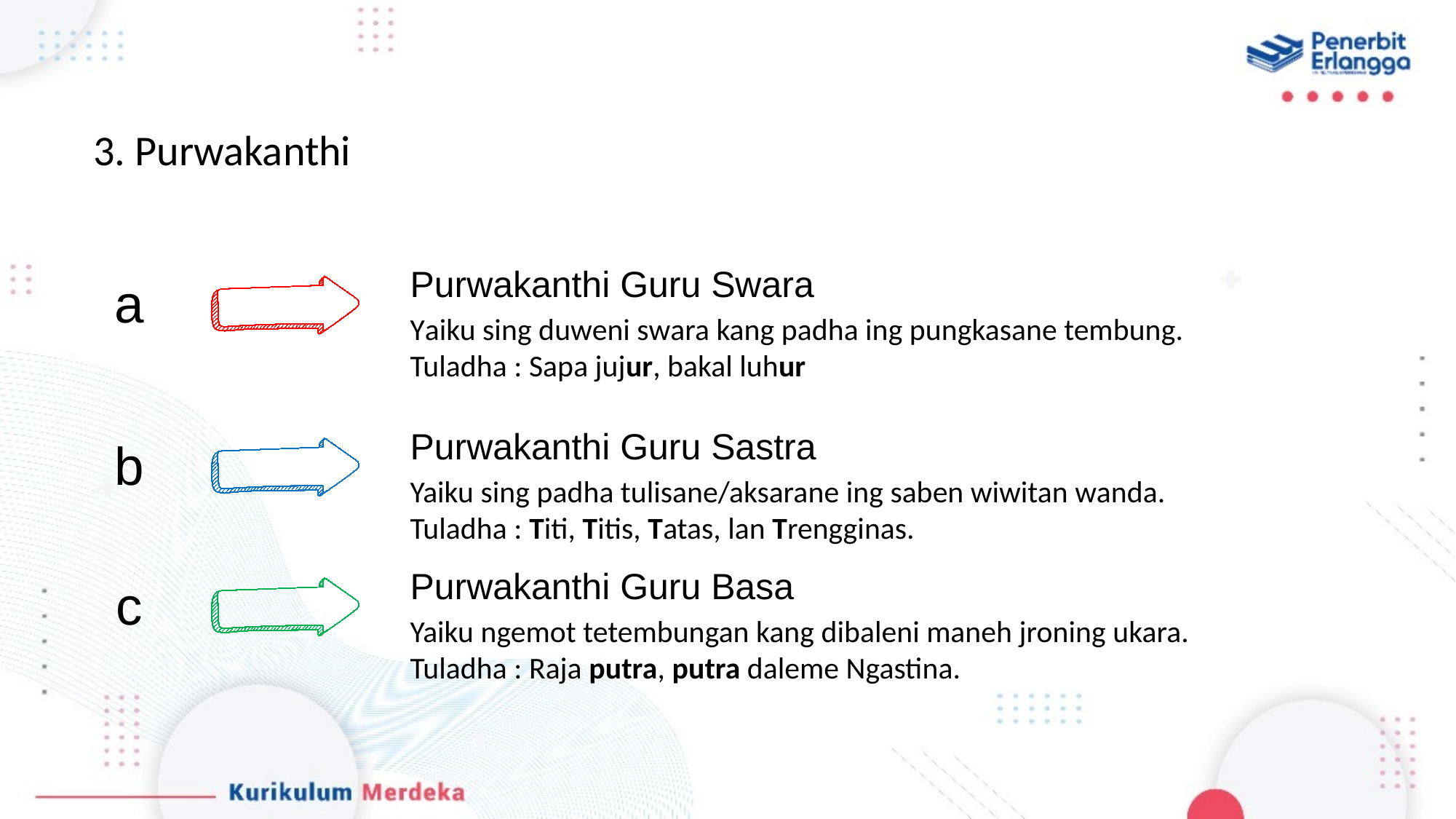

3. Purwakanthi

Purwakanthi Guru Swara
a
Yaiku sing duweni swara kang padha ing pungkasane tembung.
Tuladha : Sapa jujur, bakal luhur

Purwakanthi Guru Sastra
b
Yaiku sing padha tulisane/aksarane ing saben wiwitan wanda.
Tuladha : Titi, Titis, Tatas, lan Trengginas.

Purwakanthi Guru Basa
c
Yaiku ngemot tetembungan kang dibaleni maneh jroning ukara.
Tuladha : Raja putra, putra daleme Ngastina.